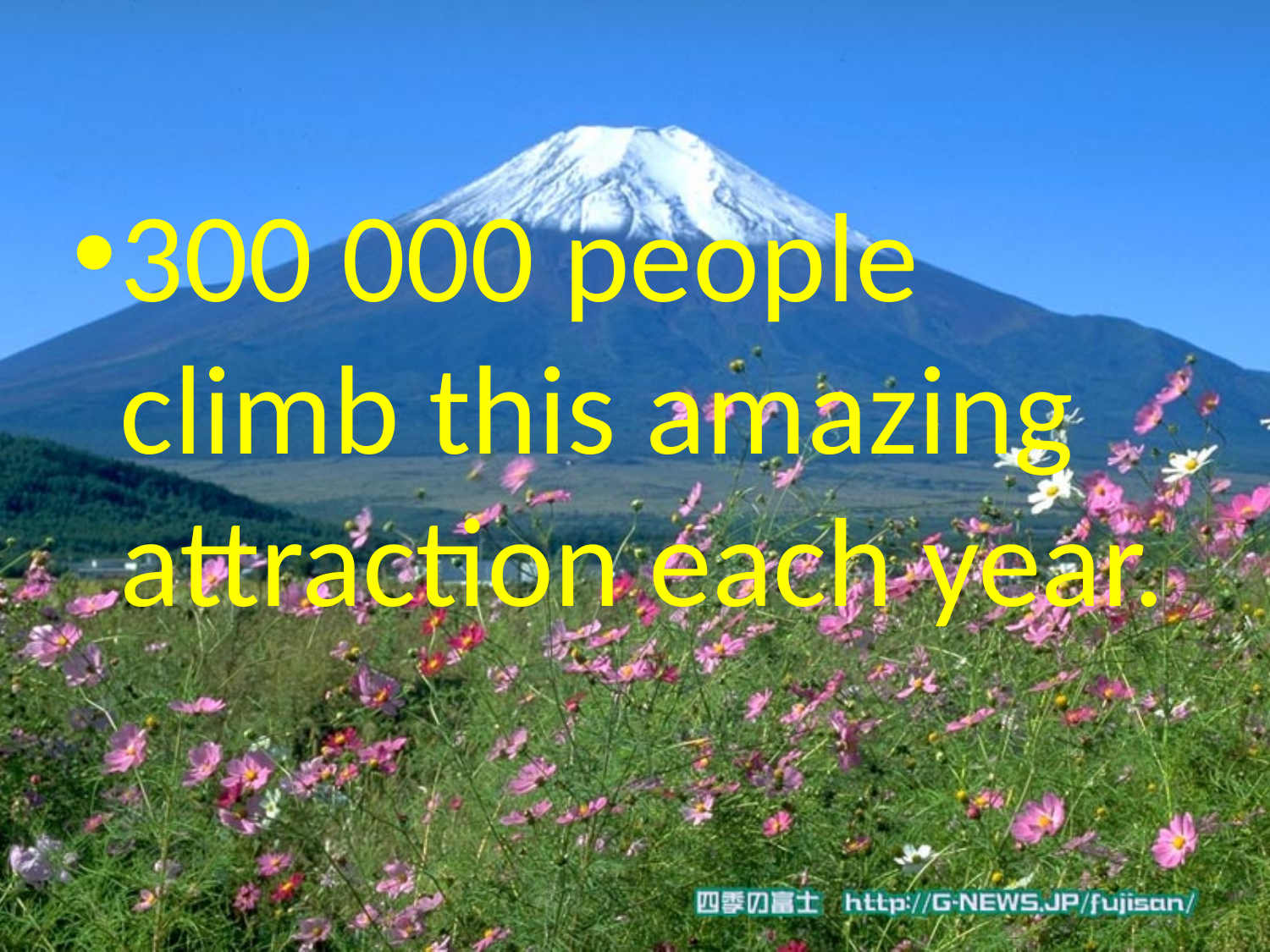

300 000 people climb this amazing attraction each year.